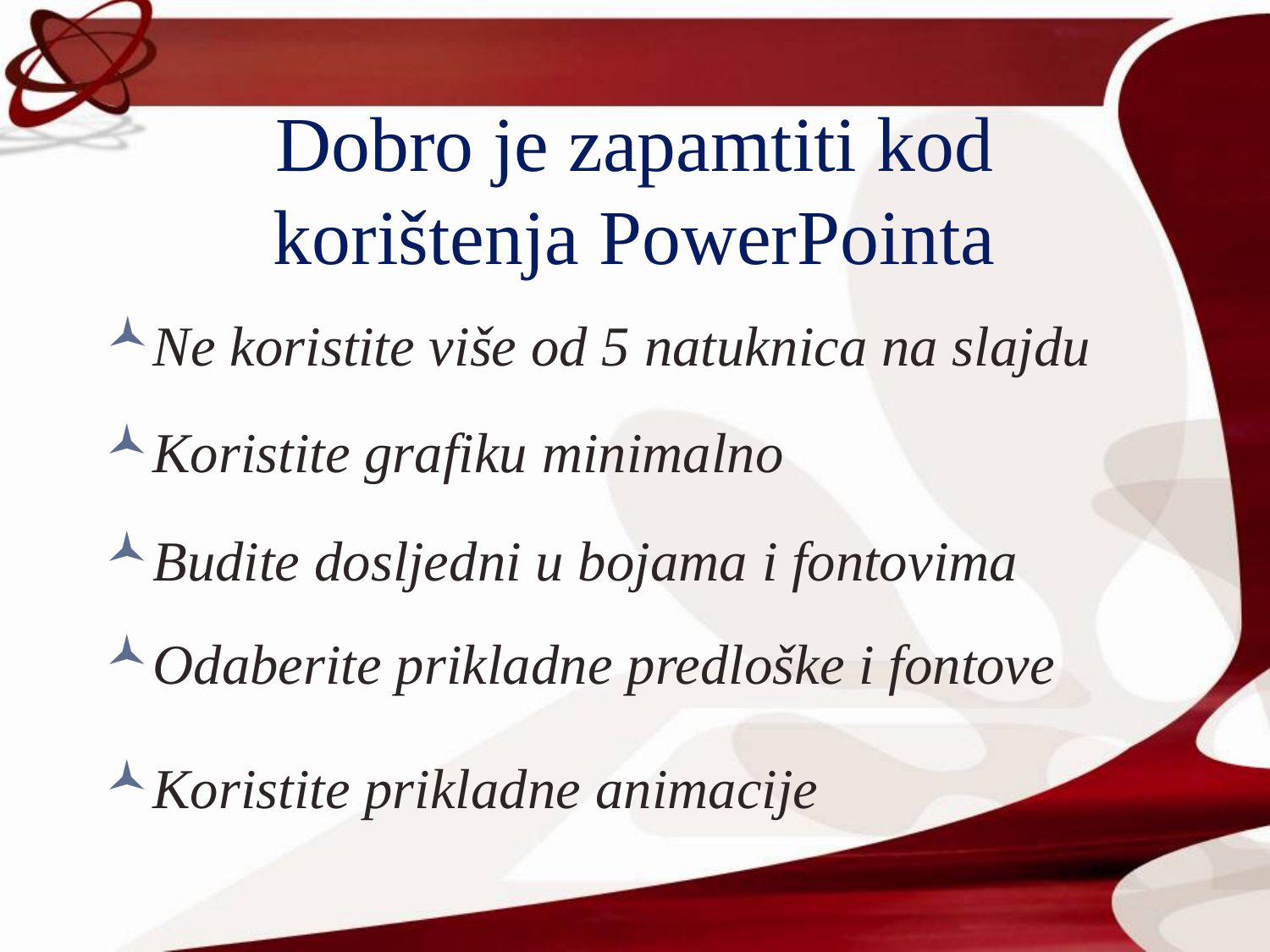

# Dobro je zapamtiti kod korištenja PowerPointa
Ne koristite više od 5 natuknica na slajdu
Koristite grafiku minimalno
Budite dosljedni u bojama i fontovima
Odaberite prikladne predloške i fontove
Koristite prikladne animacije